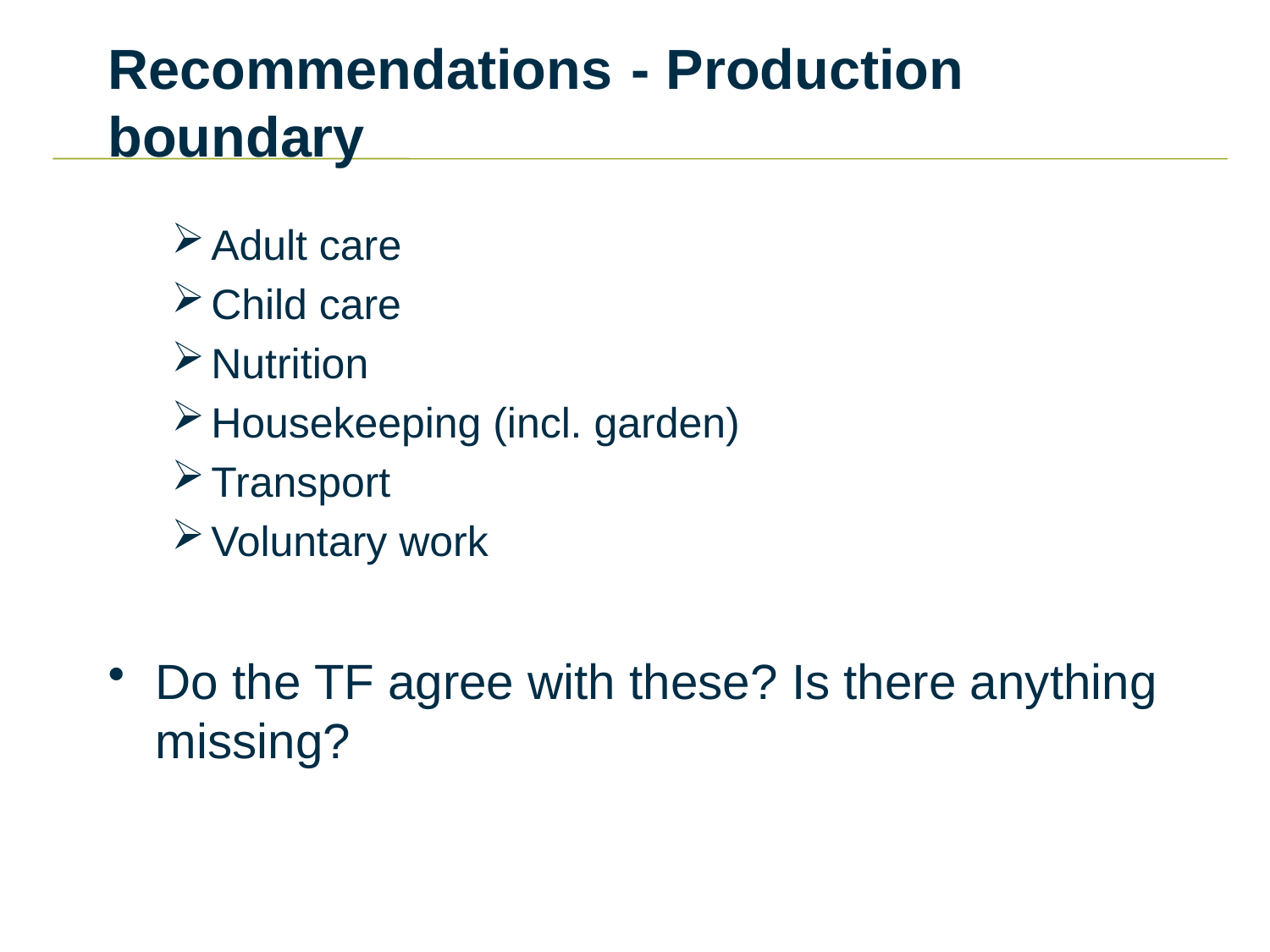

# Recommendations	 - Production boundary
Adult care
Child care
Nutrition
Housekeeping (incl. garden)
Transport
Voluntary work

Do the TF agree with these? Is there anything missing?